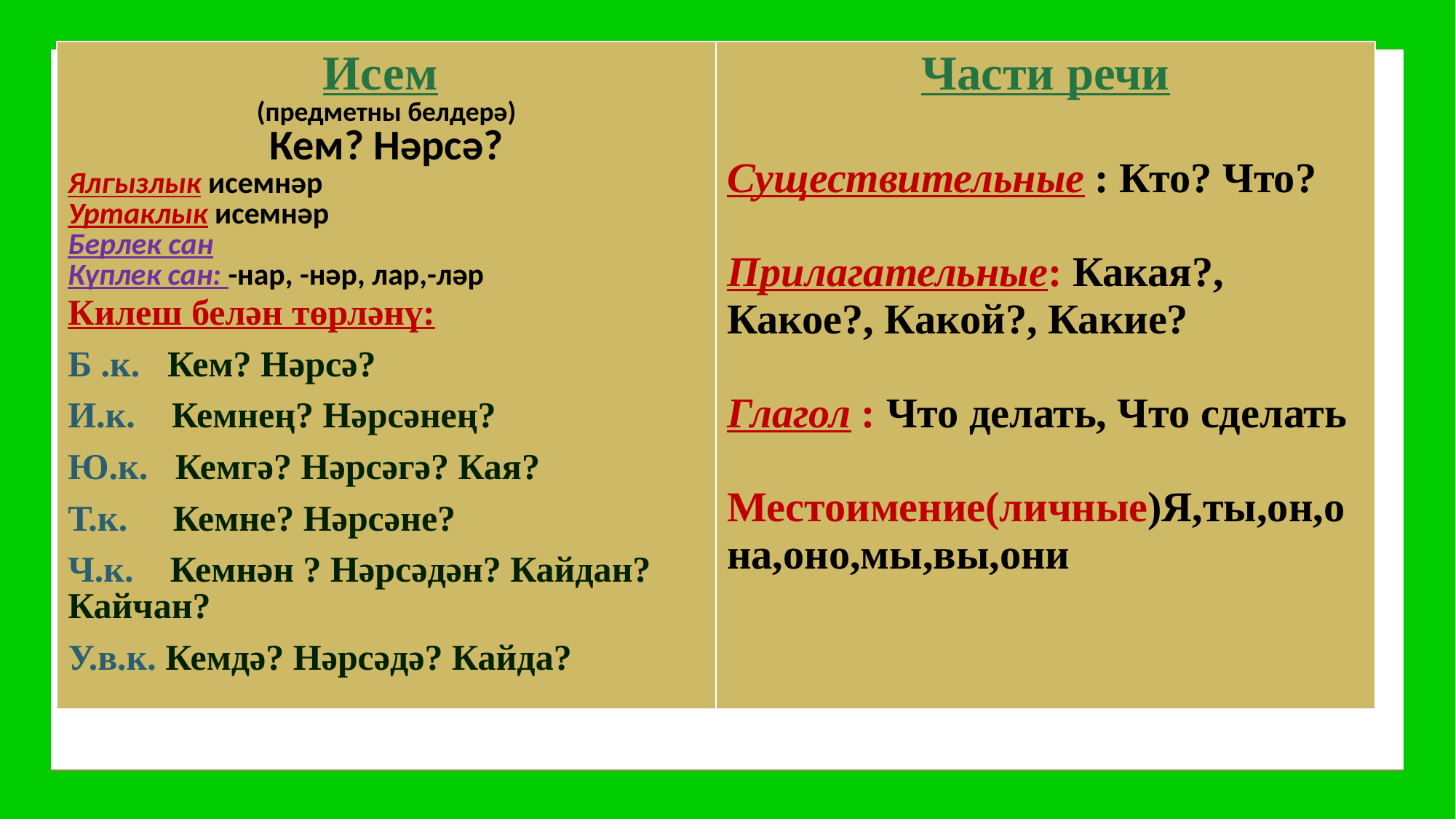

| Исем (предметны белдерә) Кем? Нәрсә? Ялгызлык исемнәр Уртаклык исемнәр Берлек сан Күплек сан: -нар, -нәр, лар,-ләр Килеш белән төрләнү: Б .к. Кем? Нәрсә? И.к. Кемнең? Нәрсәнең? Ю.к. Кемгә? Нәрсәгә? Кая? Т.к. Кемне? Нәрсәне? Ч.к. Кемнән ? Нәрсәдән? Кайдан? Кайчан? У.в.к. Кемдә? Нәрсәдә? Кайда? | Части речи Существительные : Кто? Что? Прилагательные: Какая?, Какое?, Какой?, Какие? Глагол : Что делать, Что сделать Местоимение(личные)Я,ты,он,она,оно,мы,вы,они |
| --- | --- |
#